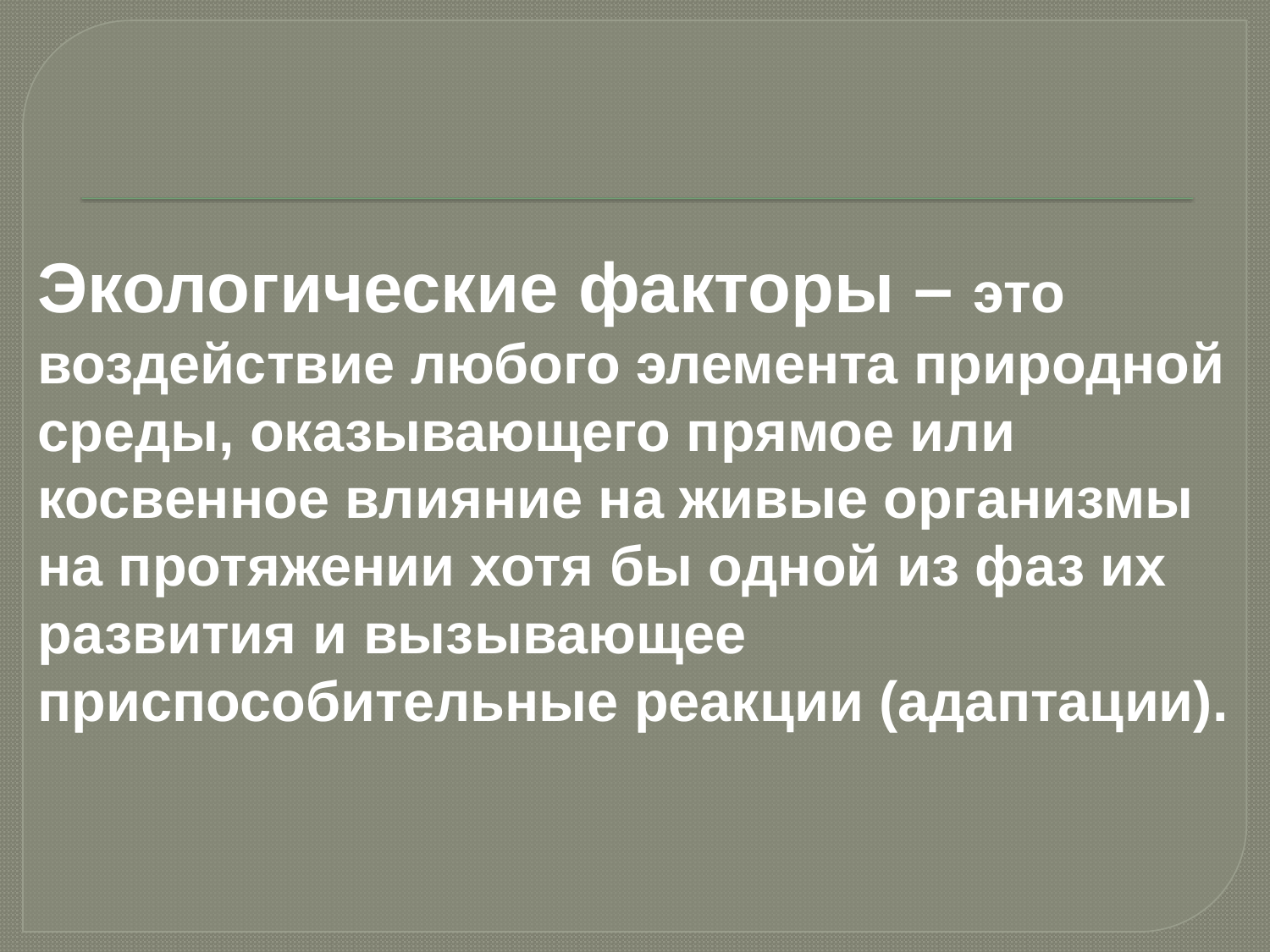

Экологические факторы – это воздействие любого элемента природной среды, оказывающего прямое или косвенное влияние на живые организмы на протяжении хотя бы одной из фаз их развития и вызывающее  приспособительные реакции (адаптации).